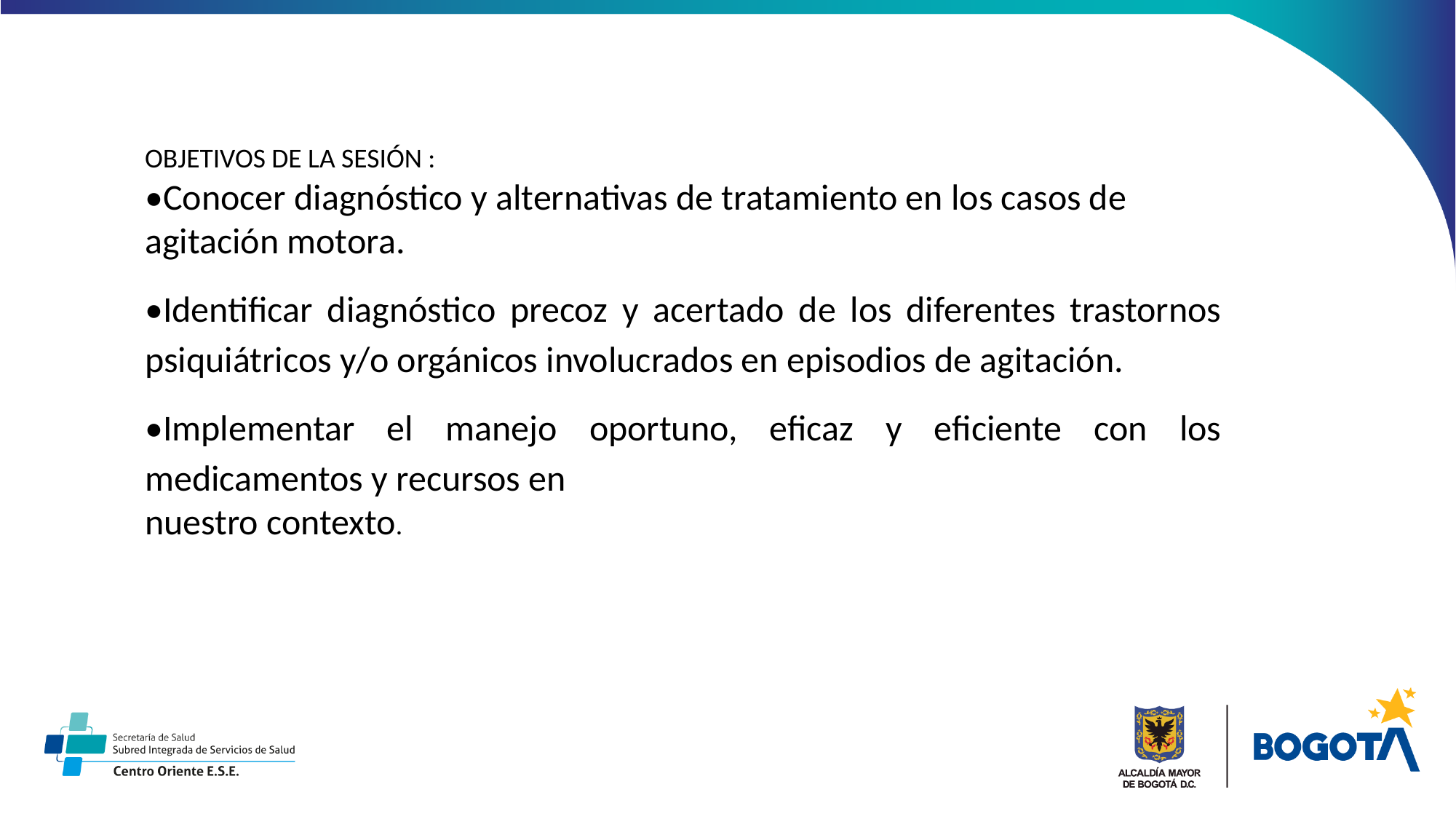

OBJETIVOS DE LA SESIÓN :
•Conocer diagnóstico y alternativas de tratamiento en los casos de agitación motora.
•Identificar diagnóstico precoz y acertado de los diferentes trastornos psiquiátricos y/o orgánicos involucrados en episodios de agitación.
•Implementar el manejo oportuno, eficaz y eficiente con los medicamentos y recursos en
nuestro contexto.